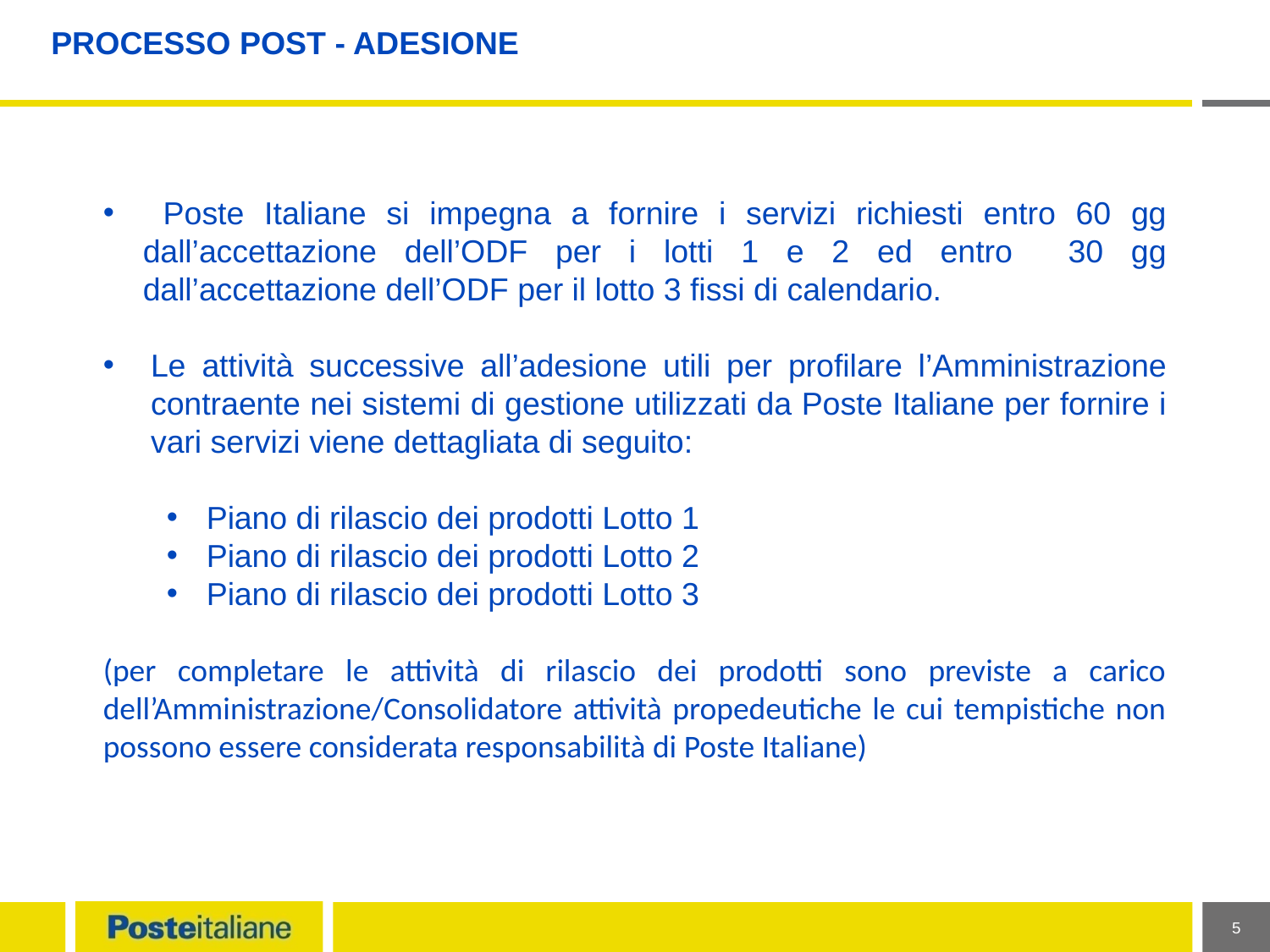

# PROCESSO POST - ADESIONE
 Poste Italiane si impegna a fornire i servizi richiesti entro 60 gg dall’accettazione dell’ODF per i lotti 1 e 2 ed entro  30 gg dall’accettazione dell’ODF per il lotto 3 fissi di calendario.

Le attività successive all’adesione utili per profilare l’Amministrazione contraente nei sistemi di gestione utilizzati da Poste Italiane per fornire i vari servizi viene dettagliata di seguito:

Piano di rilascio dei prodotti Lotto 1
Piano di rilascio dei prodotti Lotto 2
Piano di rilascio dei prodotti Lotto 3

(per completare le attività di rilascio dei prodotti sono previste a carico dell’Amministrazione/Consolidatore attività propedeutiche le cui tempistiche non possono essere considerata responsabilità di Poste Italiane)
5